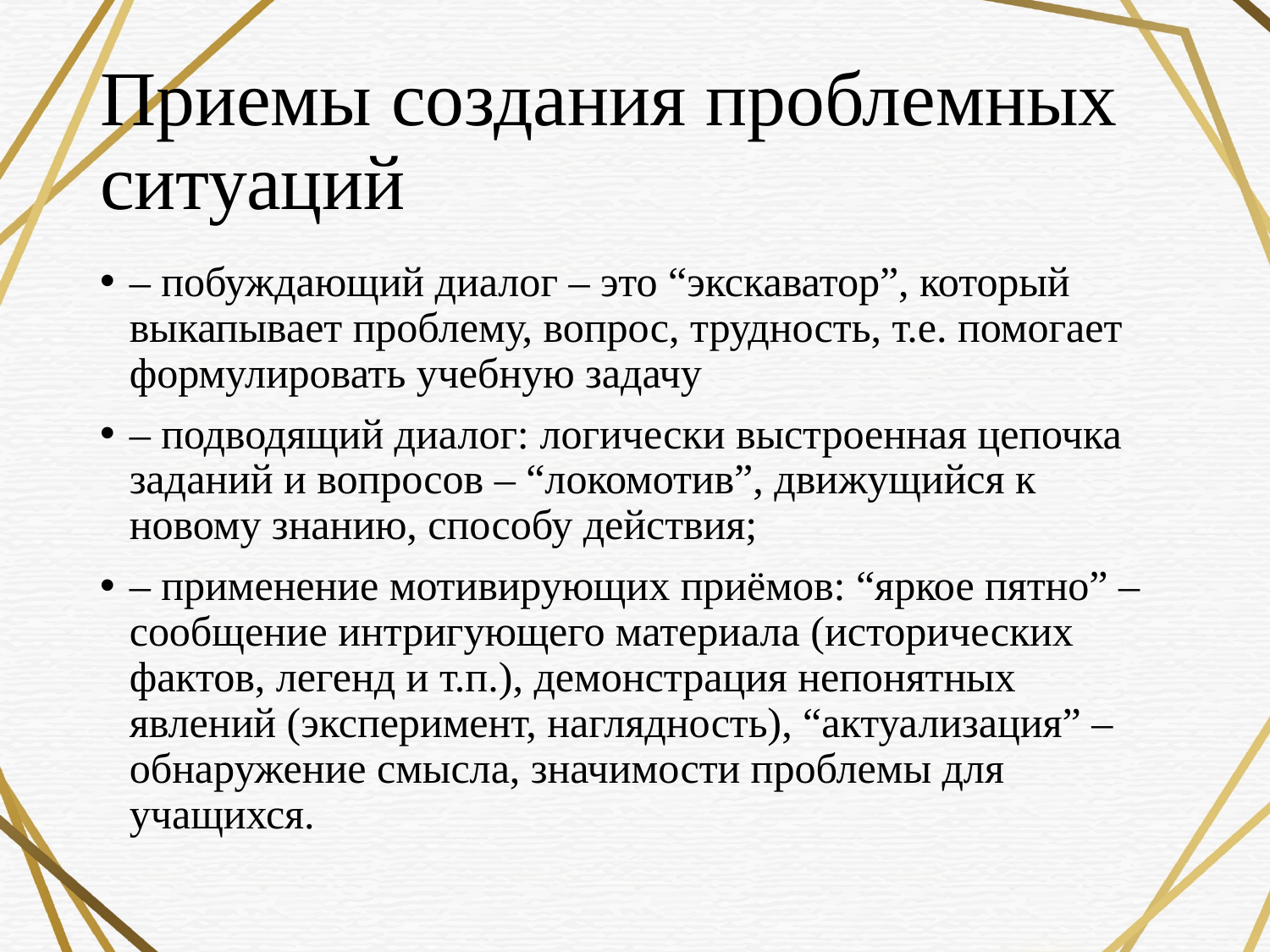

# Приемы создания проблемных ситуаций
– побуждающий диалог – это “экскаватор”, который выкапывает проблему, вопрос, трудность, т.е. помогает формулировать учебную задачу
– подводящий диалог: логически выстроенная цепочка заданий и вопросов – “локомотив”, движущийся к новому знанию, способу действия;
– применение мотивирующих приёмов: “яркое пятно” – сообщение интригующего материала (исторических фактов, легенд и т.п.), демонстрация непонятных явлений (эксперимент, наглядность), “актуализация” – обнаружение смысла, значимости проблемы для учащихся.